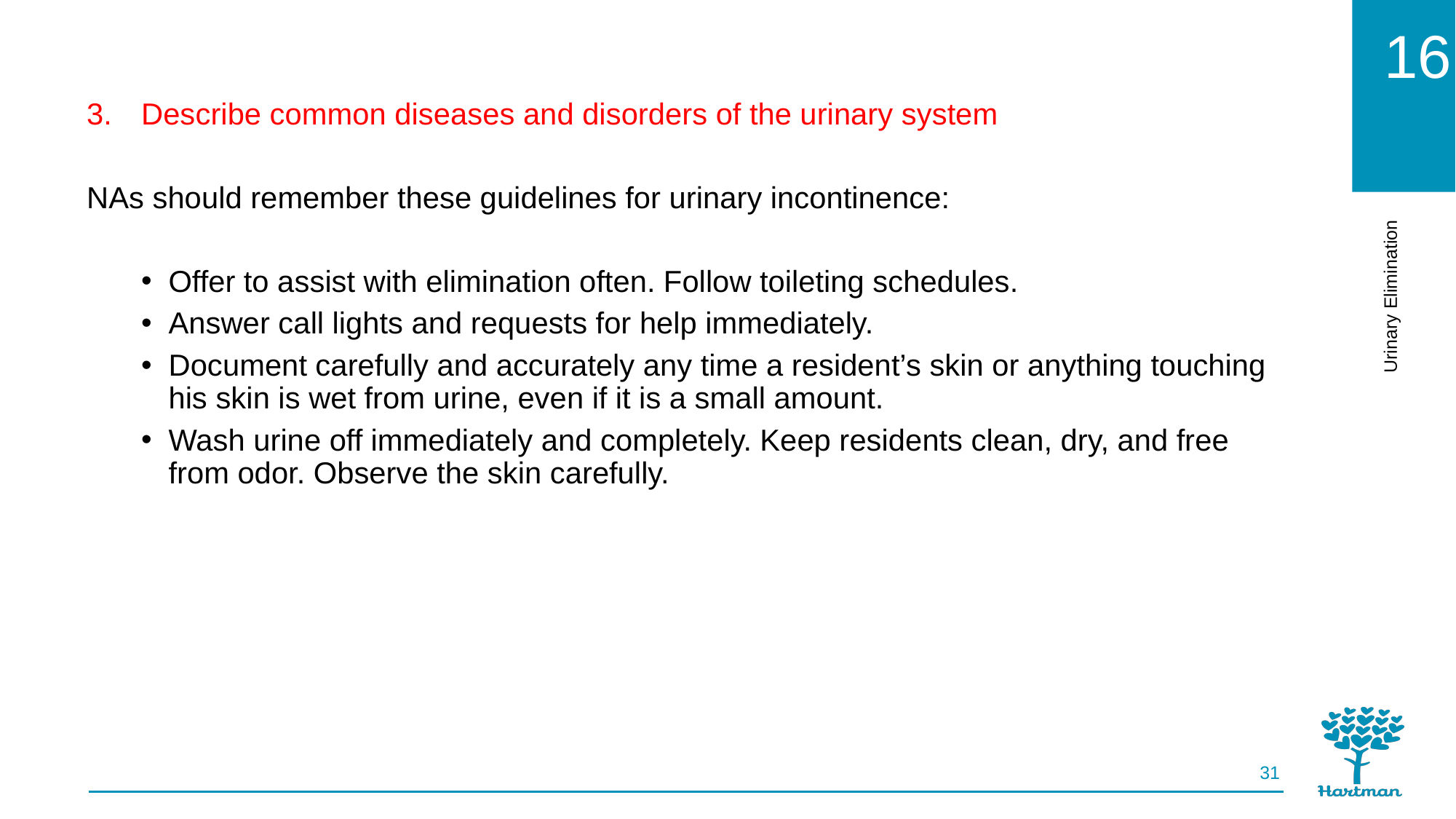

Describe common diseases and disorders of the urinary system

NAs should remember these guidelines for urinary incontinence:

Offer to assist with elimination often. Follow toileting schedules.
Answer call lights and requests for help immediately.
Document carefully and accurately any time a resident’s skin or anything touching his skin is wet from urine, even if it is a small amount.
Wash urine off immediately and completely. Keep residents clean, dry, and free from odor. Observe the skin carefully.

31